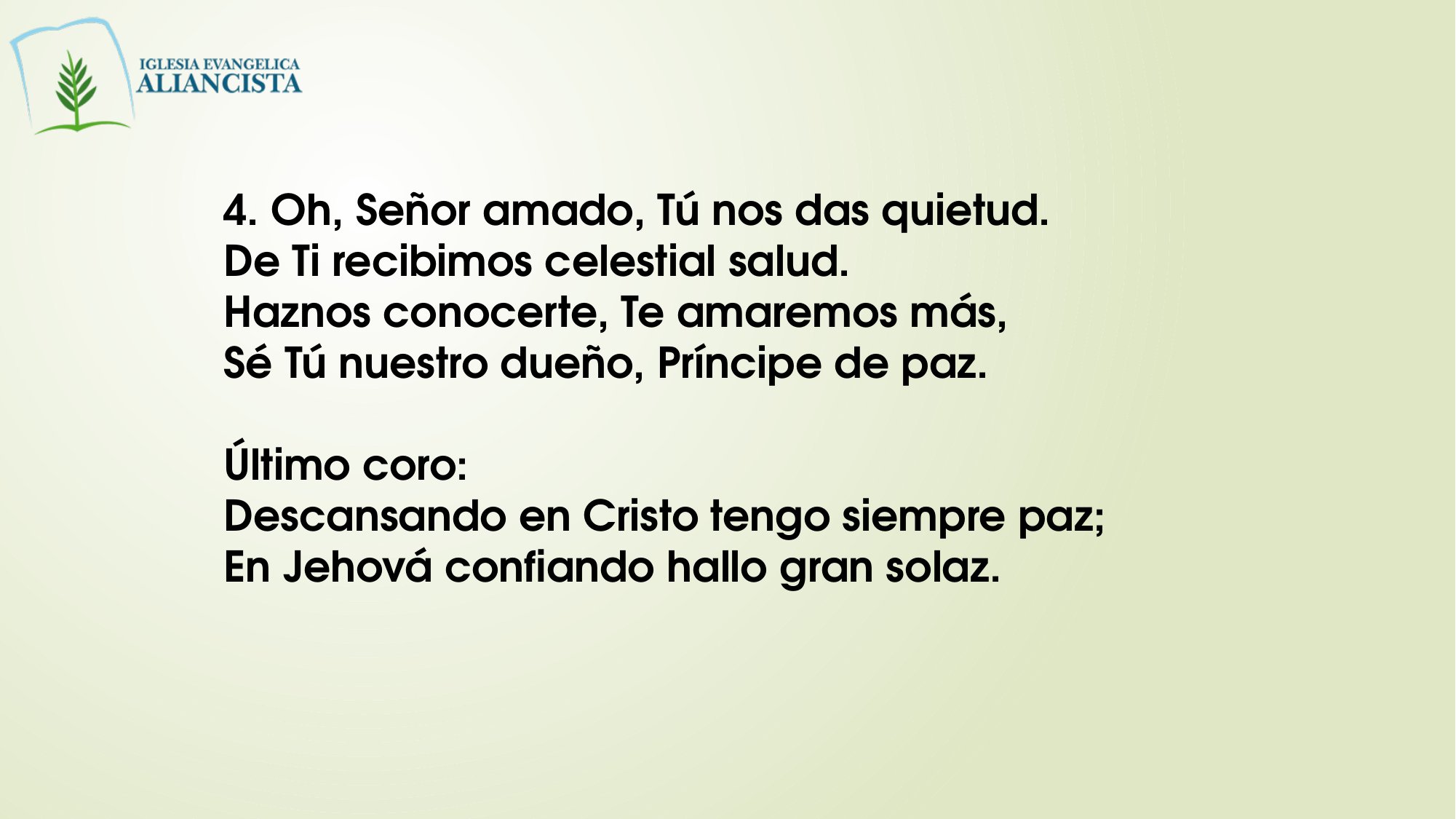

4. Oh, Señor amado, Tú nos das quietud.
De Ti recibimos celestial salud.
Haznos conocerte, Te amaremos más,
Sé Tú nuestro dueño, Príncipe de paz.

Último coro:
Descansando en Cristo tengo siempre paz;
En Jehová confiando hallo gran solaz.